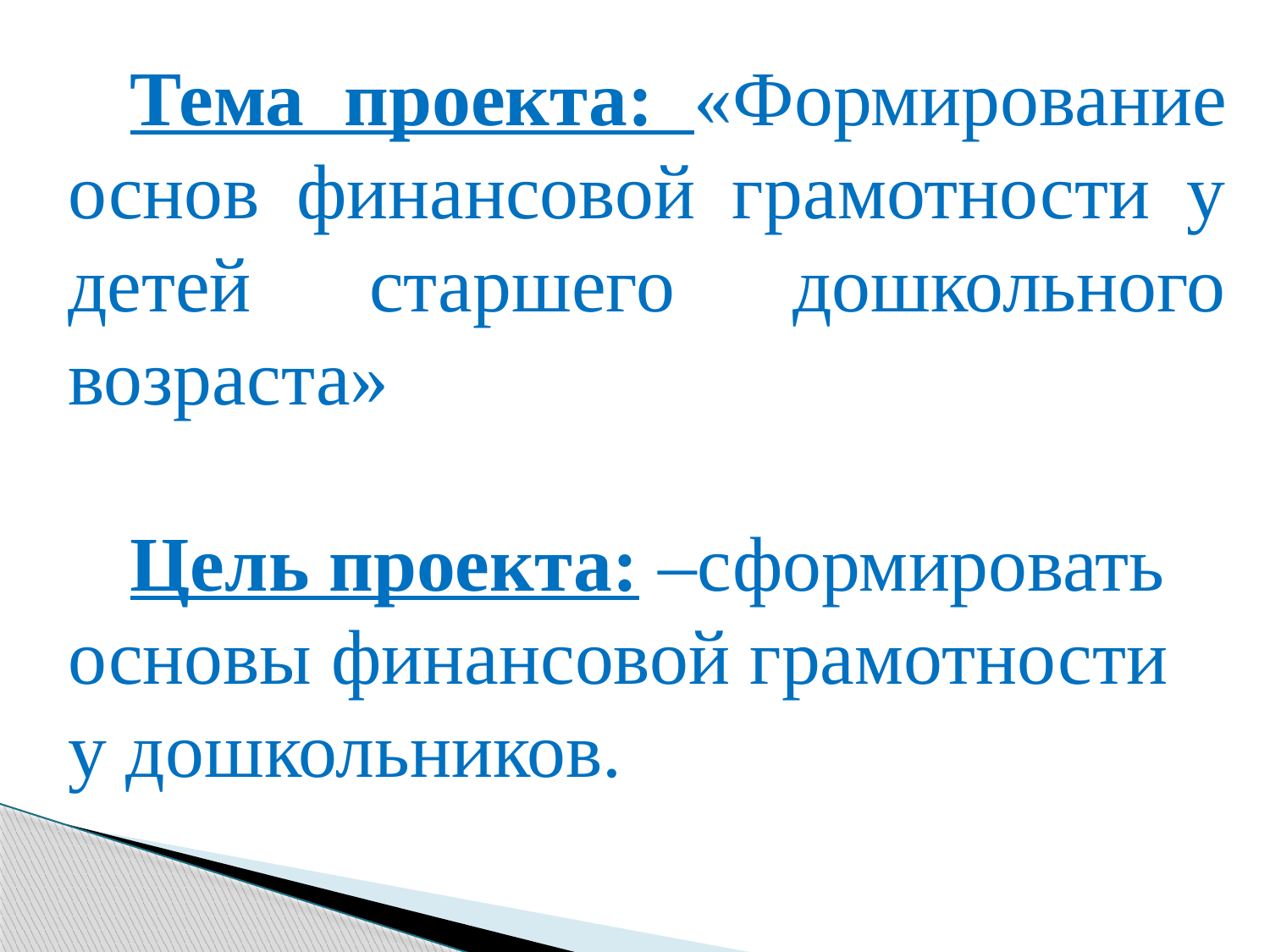

Тема проекта: «Формирование основ финансовой грамотности у детей старшего дошкольного возраста»

Цель проекта: –сформировать основы финансовой грамотности у дошкольников.